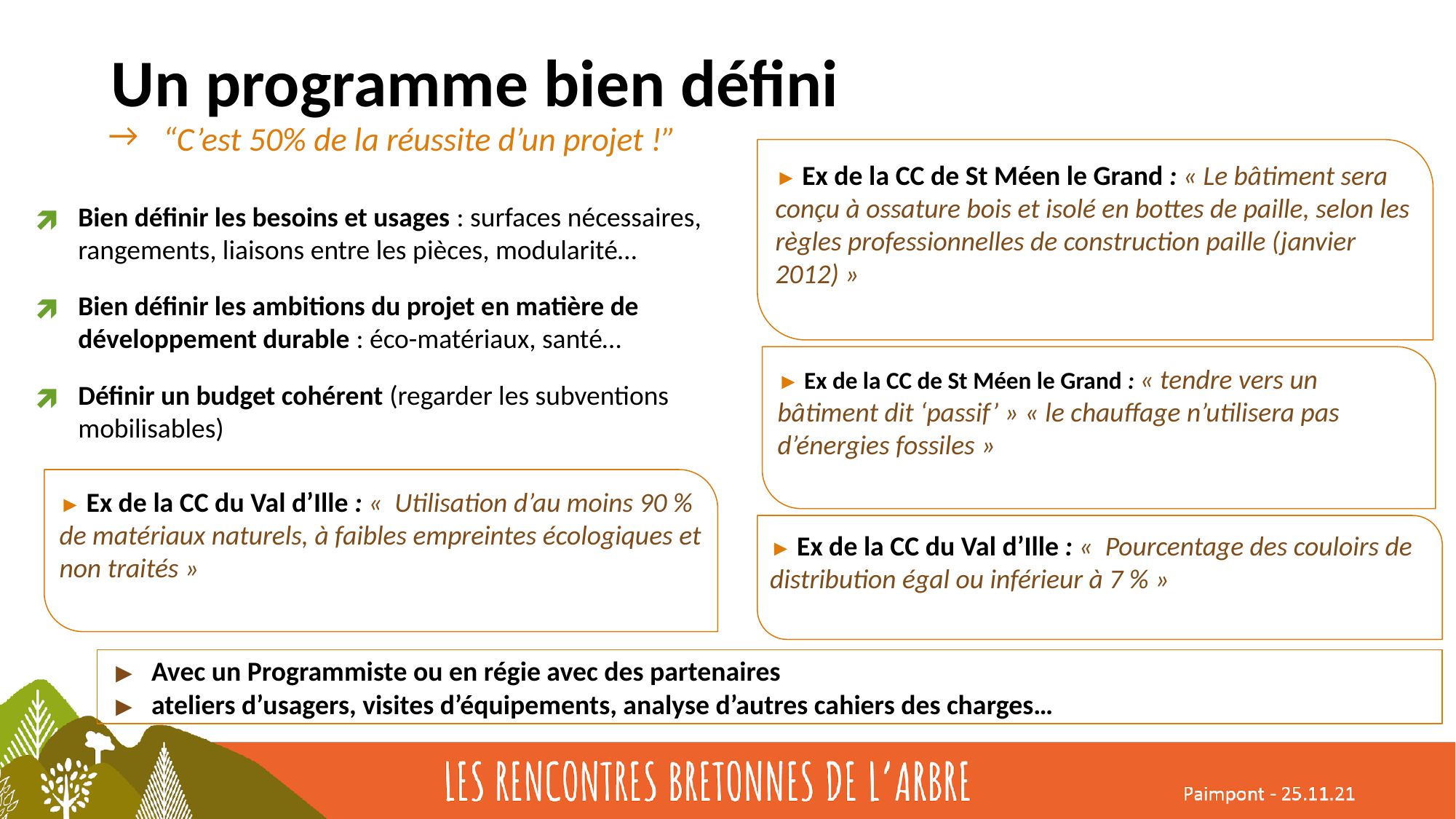

# Un programme bien défini
“C’est 50% de la réussite d’un projet !”
► Ex de la CC de St Méen le Grand : « Le bâtiment sera conçu à ossature bois et isolé en bottes de paille, selon les règles professionnelles de construction paille (janvier 2012) »
Bien définir les besoins et usages : surfaces nécessaires, rangements, liaisons entre les pièces, modularité…
Bien définir les ambitions du projet en matière de développement durable : éco-matériaux, santé…
Définir un budget cohérent (regarder les subventions mobilisables)

► Ex de la CC de St Méen le Grand : « tendre vers un bâtiment dit ‘passif’ » « le chauffage n’utilisera pas d’énergies fossiles »
► Ex de la CC du Val d’Ille : «  Utilisation d’au moins 90 % de matériaux naturels, à faibles empreintes écologiques et non traités »
► Ex de la CC du Val d’Ille : «  Pourcentage des couloirs de distribution égal ou inférieur à 7 % »

Avec un Programmiste ou en régie avec des partenaires
ateliers d’usagers, visites d’équipements, analyse d’autres cahiers des charges…